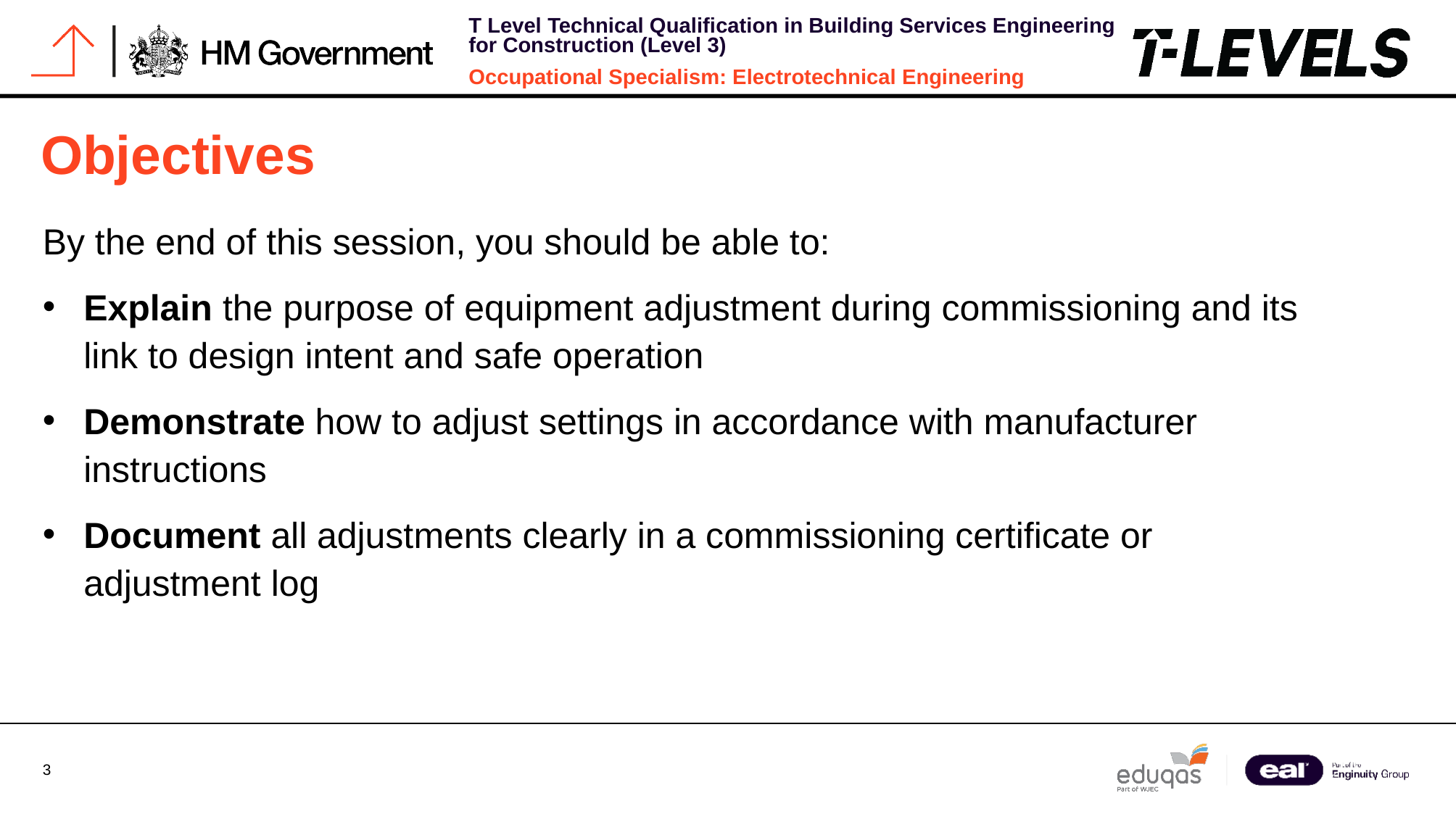

# Objectives
By the end of this session, you should be able to:
Explain the purpose of equipment adjustment during commissioning and its link to design intent and safe operation
Demonstrate how to adjust settings in accordance with manufacturer instructions
Document all adjustments clearly in a commissioning certificate or adjustment log